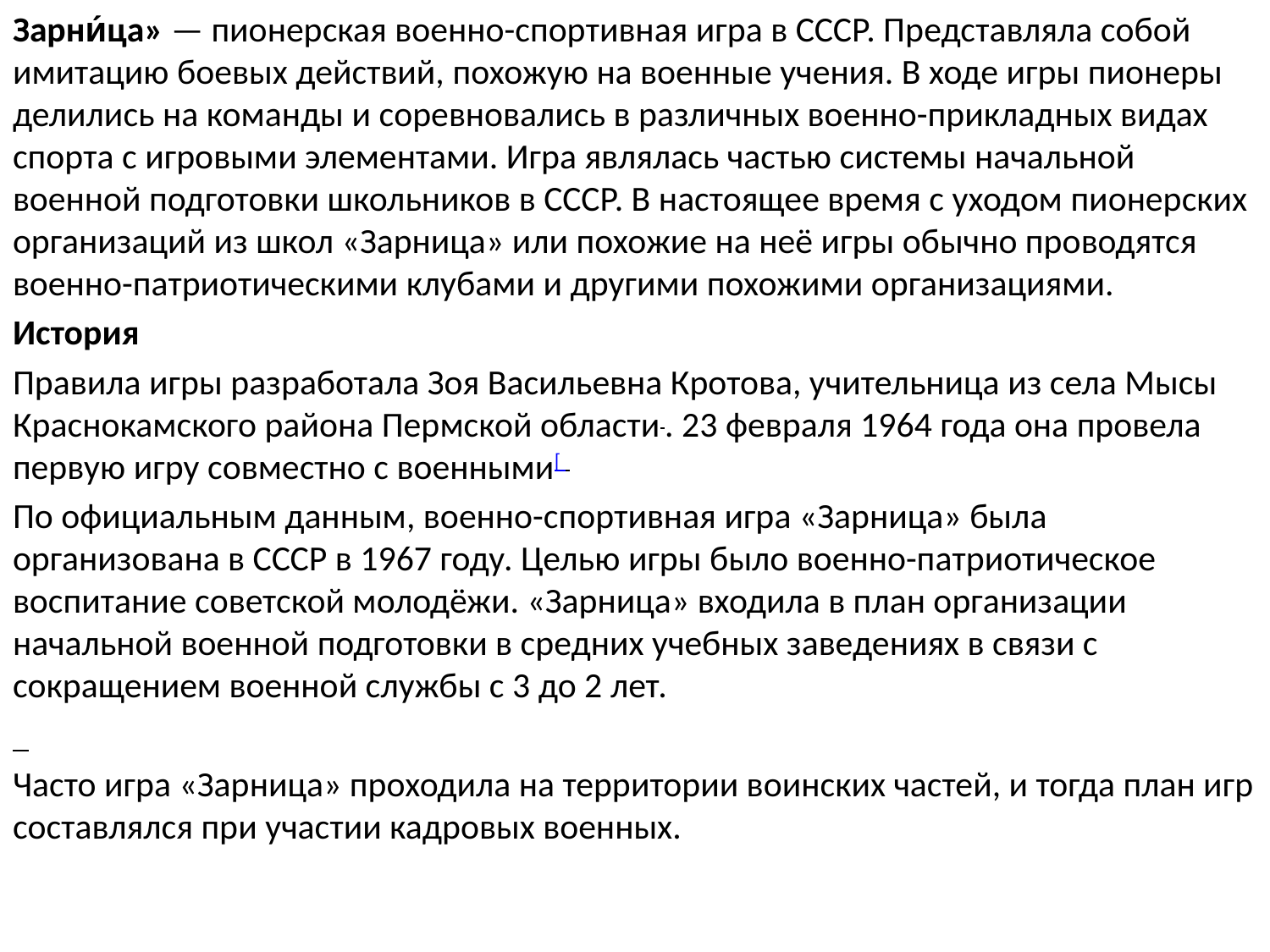

Зарни́ца» — пионерская военно-спортивная игра в СССР. Представляла собой имитацию боевых действий, похожую на военные учения. В ходе игры пионеры делились на команды и соревновались в различных военно-прикладных видах спорта с игровыми элементами. Игра являлась частью системы начальной военной подготовки школьников в СССР. В настоящее время с уходом пионерских организаций из школ «Зарница» или похожие на неё игры обычно проводятся военно-патриотическими клубами и другими похожими организациями.
История
Правила игры разработала Зоя Васильевна Кротова, учительница из села Мысы Краснокамского района Пермской области . 23 февраля 1964 года она провела первую игру совместно с военными[
По официальным данным, военно-спортивная игра «Зарница» была организована в СССР в 1967 году. Целью игры было военно-патриотическое воспитание советской молодёжи. «Зарница» входила в план организации начальной военной подготовки в средних учебных заведениях в связи с сокращением военной службы с 3 до 2 лет.

Часто игра «Зарница» проходила на территории воинских частей, и тогда план игр составлялся при участии кадровых военных.

#